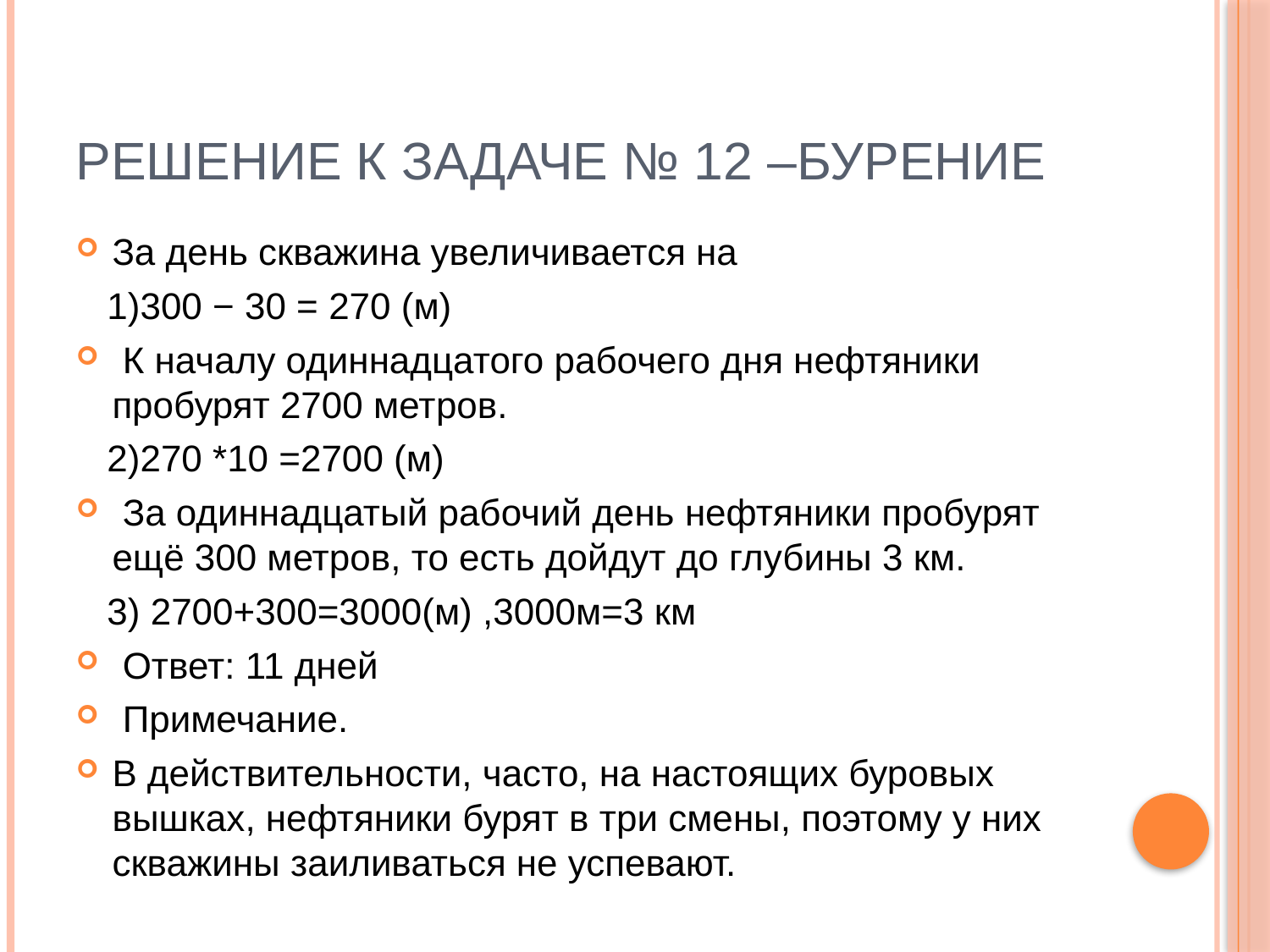

# Решение к задаче № 12 –Бурение
За день скважина увеличивается на
   1)300 − 30 = 270 (м)
 К началу одиннадцатого рабочего дня нефтяники пробурят 2700 мет­ров.
   2)270 *10 =2700 (м)
 За одиннадцатый рабочий день нефтяники пробурят ещё 300 метров, то есть дойдут до глубины 3 км.
   3) 2700+300=3000(м) ,3000м=3 км
 Ответ: 11 дней
 Примечание.
В действительности, часто, на настоящих буровых вышках, нефтяники бурят в три смены, поэтому у них скважины заиливаться не успевают.